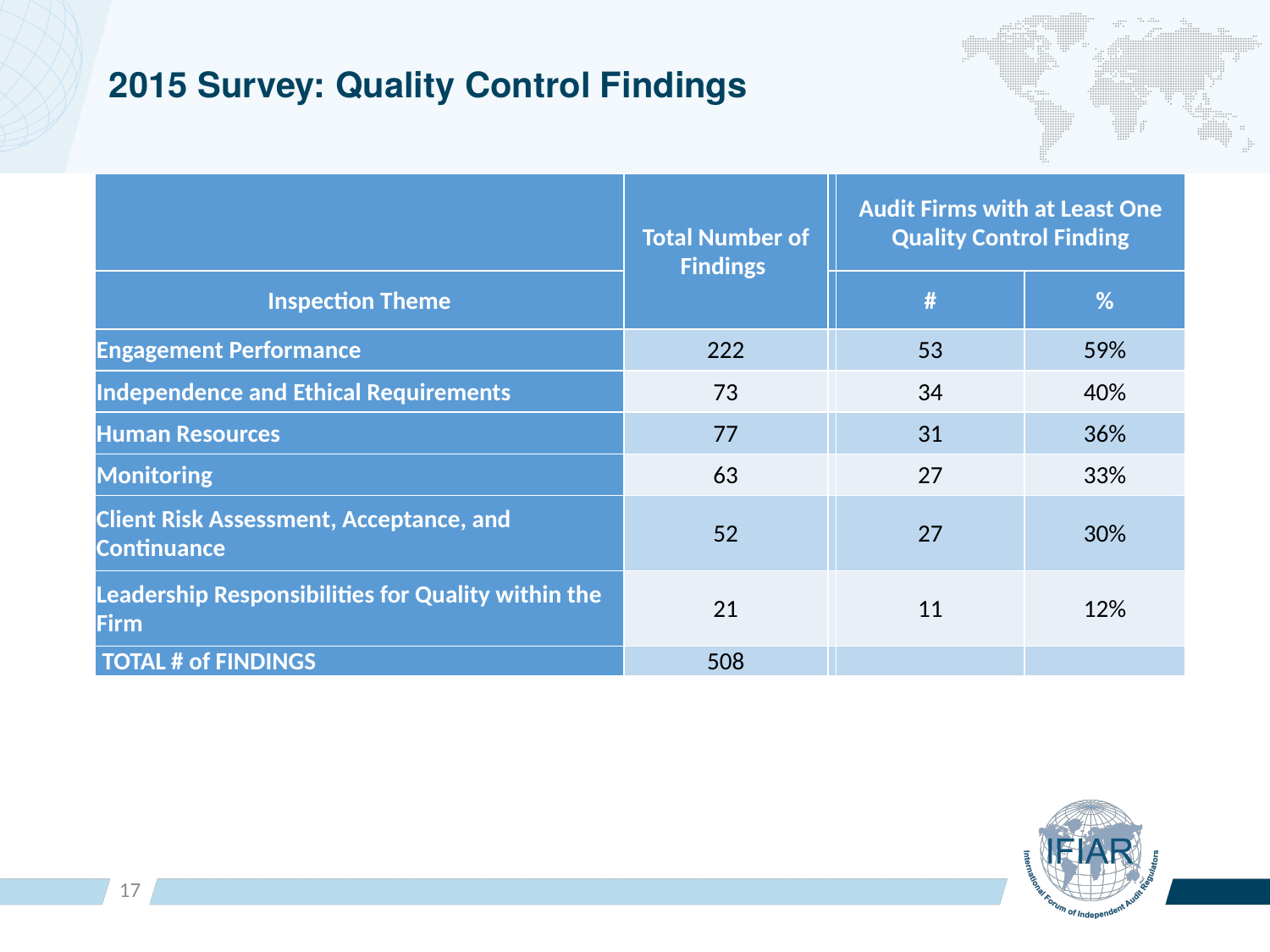

# 2015 Survey: Quality Control Findings
|  | Total Number of Findings |  | Audit Firms with at Least One Quality Control Finding |  |
| --- | --- | --- | --- | --- |
| Inspection Theme |  |  | # | % |
| Engagement Performance | 222 |  | 53 | 59% |
| Independence and Ethical Requirements | 73 |  | 34 | 40% |
| Human Resources | 77 |  | 31 | 36% |
| Monitoring | 63 |  | 27 | 33% |
| Client Risk Assessment, Acceptance, and Continuance | 52 |  | 27 | 30% |
| Leadership Responsibilities for Quality within the Firm | 21 |  | 11 | 12% |
| TOTAL # of FINDINGS | 508 |  |  |  |